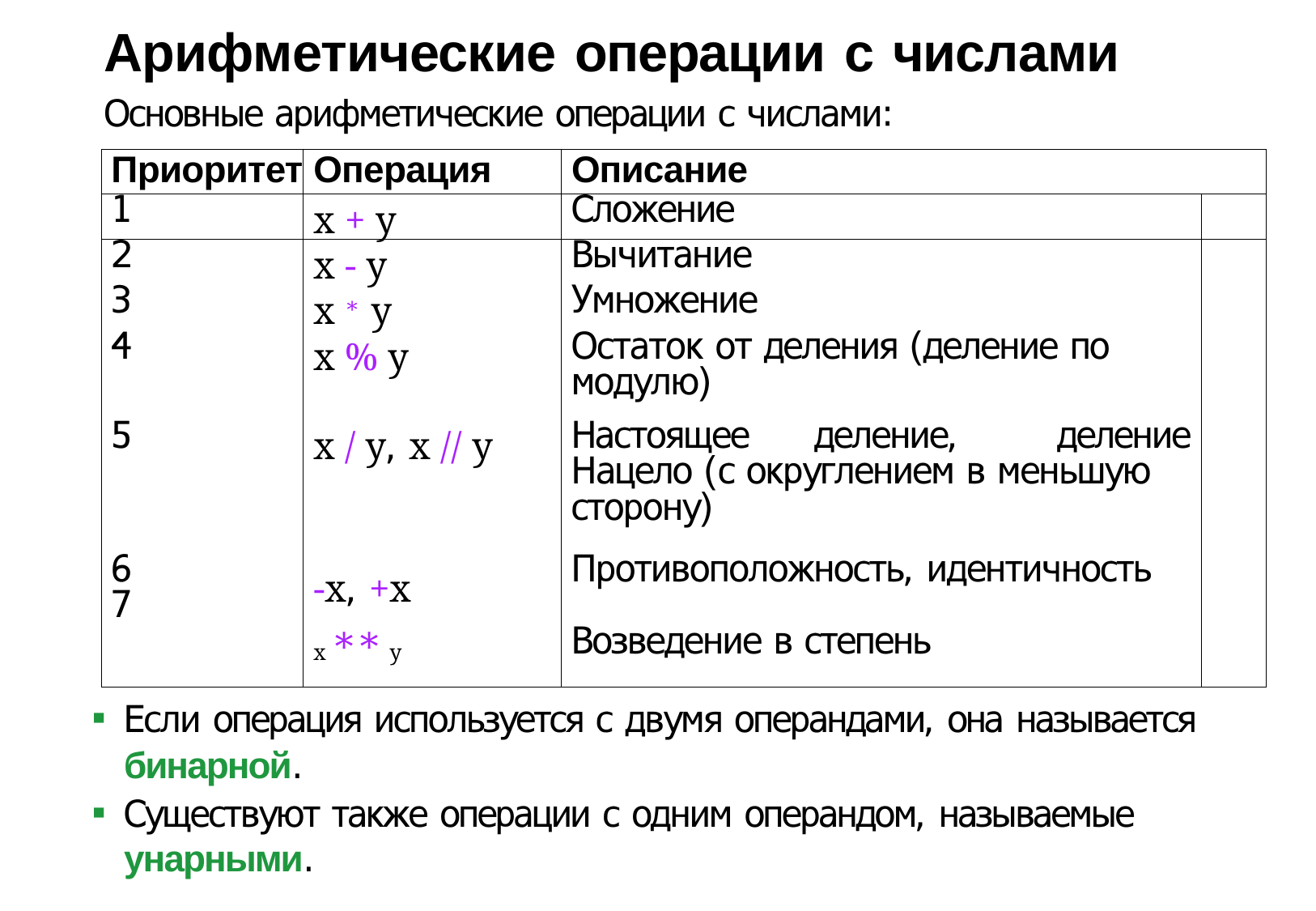

# Арифметические операции с числами
Основные арифметические операции с числами:
| Приоритет | Операция | Описание |  |
| --- | --- | --- | --- |
| 1 | x + y | Сложение |  |
| 2 | x - y | Вычитание |  |
| 3 | x ∗ y | Умножение |  |
| 4 | x % y | Остаток от деления (деление по модулю) |  |
| 5 | x / y, x // y | Настоящее деление, деление Нацело (с округлением в меньшую сторону) |  |
| 6 7 | -x, +x x ∗∗ y | Противоположность, идентичность Возведение в степень |  |
Если операция используется с двумя операндами, она называется
бинарной.
Существуют также операции с одним операндом, называемые унарными.